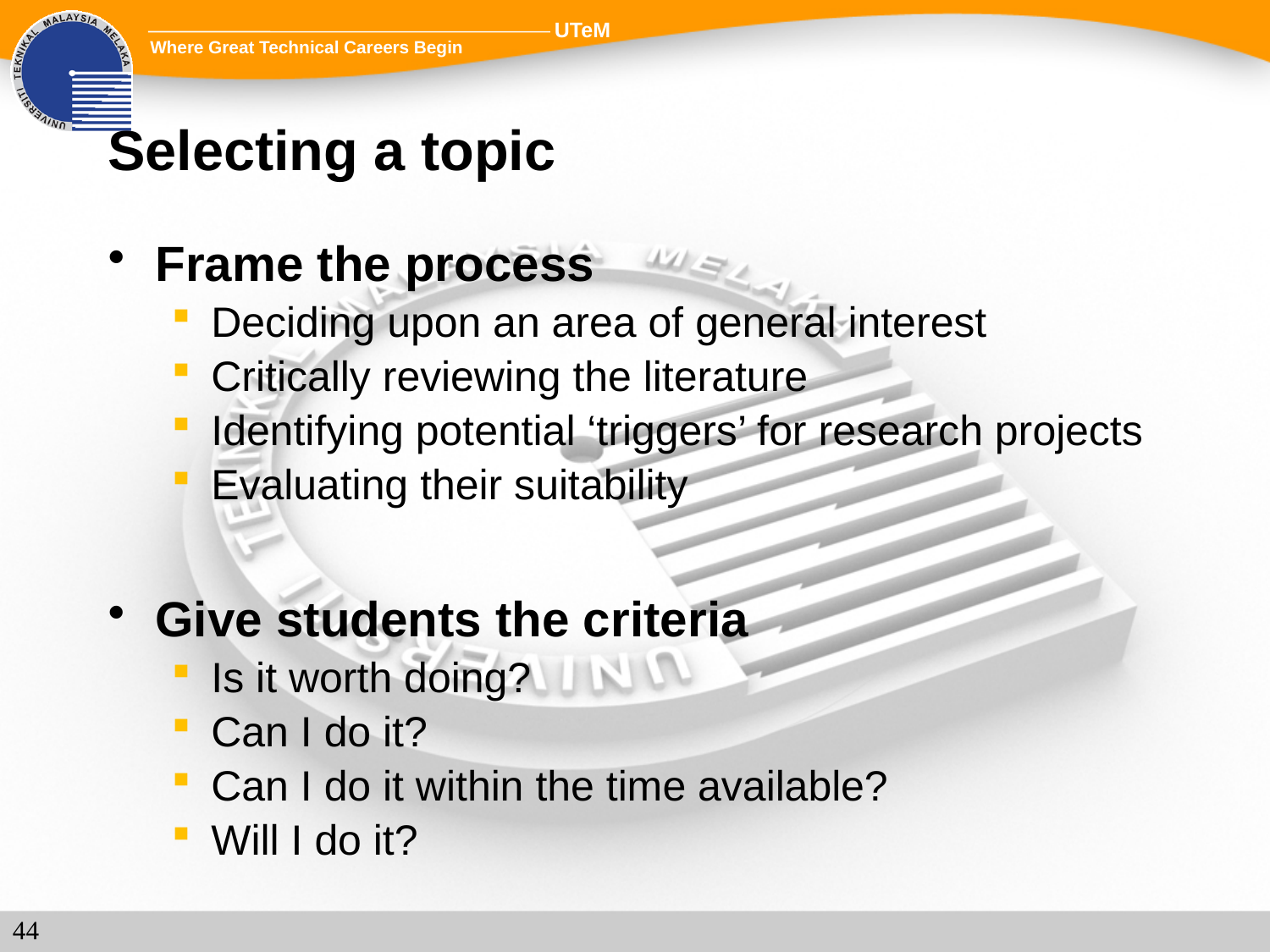

# Selecting a topic
Frame the process
Deciding upon an area of general interest
Critically reviewing the literature
Identifying potential ‘triggers’ for research projects
Evaluating their suitability

Give students the criteria
Is it worth doing?
Can I do it?
Can I do it within the time available?
Will I do it?